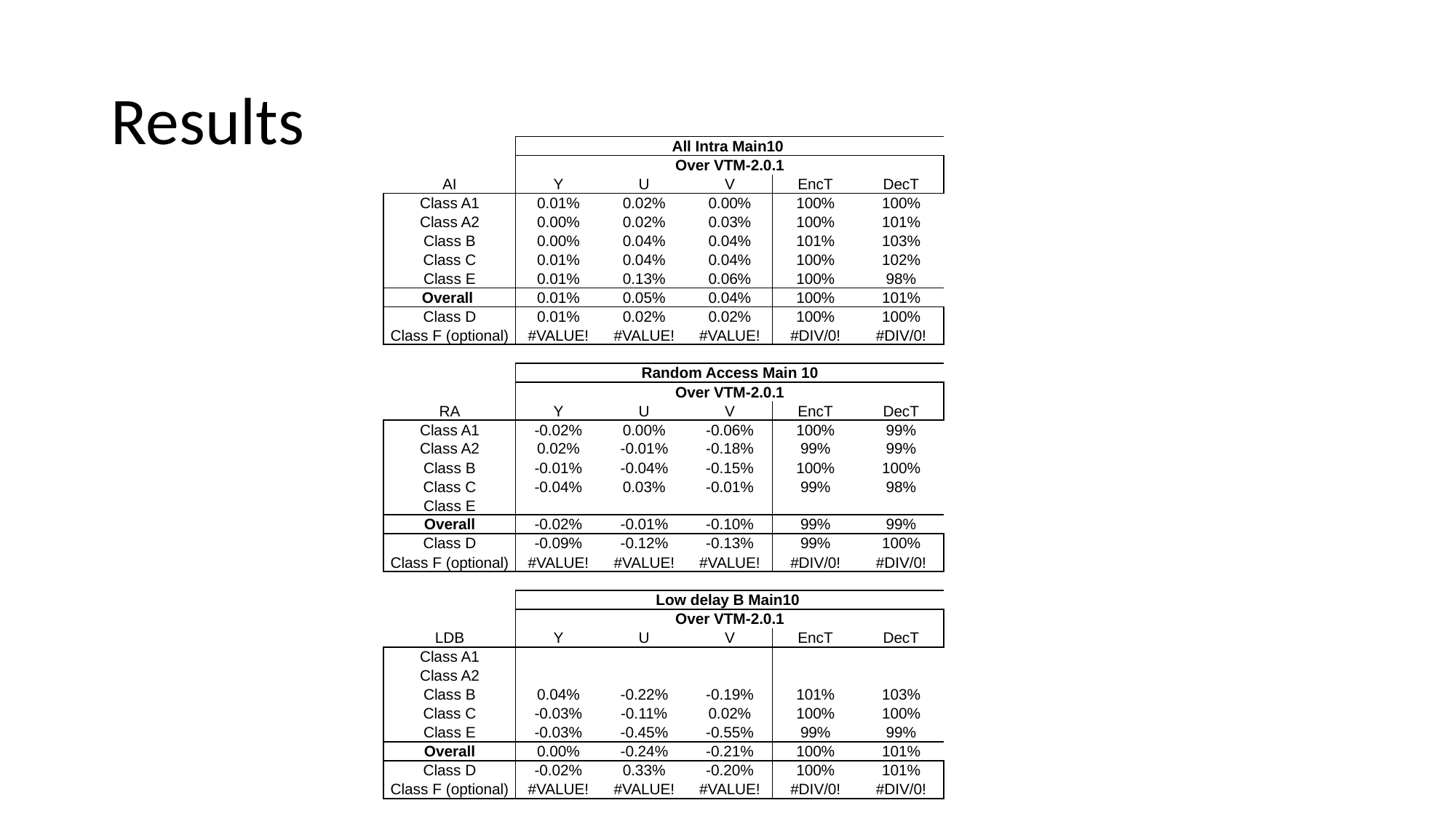

# Results
|  | All Intra Main10 |  |  |  |  |
| --- | --- | --- | --- | --- | --- |
|  | Over VTM-2.0.1 |  |  |  |  |
| AI | Y | U | V | EncT | DecT |
| Class A1 | 0.01% | 0.02% | 0.00% | 100% | 100% |
| Class A2 | 0.00% | 0.02% | 0.03% | 100% | 101% |
| Class B | 0.00% | 0.04% | 0.04% | 101% | 103% |
| Class C | 0.01% | 0.04% | 0.04% | 100% | 102% |
| Class E | 0.01% | 0.13% | 0.06% | 100% | 98% |
| Overall | 0.01% | 0.05% | 0.04% | 100% | 101% |
| Class D | 0.01% | 0.02% | 0.02% | 100% | 100% |
| Class F (optional) | #VALUE! | #VALUE! | #VALUE! | #DIV/0! | #DIV/0! |
|  |  |  |  |  |  |
|  | Random Access Main 10 |  |  |  |  |
|  | Over VTM-2.0.1 |  |  |  |  |
| RA | Y | U | V | EncT | DecT |
| Class A1 | -0.02% | 0.00% | -0.06% | 100% | 99% |
| Class A2 | 0.02% | -0.01% | -0.18% | 99% | 99% |
| Class B | -0.01% | -0.04% | -0.15% | 100% | 100% |
| Class C | -0.04% | 0.03% | -0.01% | 99% | 98% |
| Class E |  |  |  |  |  |
| Overall | -0.02% | -0.01% | -0.10% | 99% | 99% |
| Class D | -0.09% | -0.12% | -0.13% | 99% | 100% |
| Class F (optional) | #VALUE! | #VALUE! | #VALUE! | #DIV/0! | #DIV/0! |
|  |  |  |  |  |  |
|  | Low delay B Main10 |  |  |  |  |
|  | Over VTM-2.0.1 |  |  |  |  |
| LDB | Y | U | V | EncT | DecT |
| Class A1 |  |  |  |  |  |
| Class A2 |  |  |  |  |  |
| Class B | 0.04% | -0.22% | -0.19% | 101% | 103% |
| Class C | -0.03% | -0.11% | 0.02% | 100% | 100% |
| Class E | -0.03% | -0.45% | -0.55% | 99% | 99% |
| Overall | 0.00% | -0.24% | -0.21% | 100% | 101% |
| Class D | -0.02% | 0.33% | -0.20% | 100% | 101% |
| Class F (optional) | #VALUE! | #VALUE! | #VALUE! | #DIV/0! | #DIV/0! |